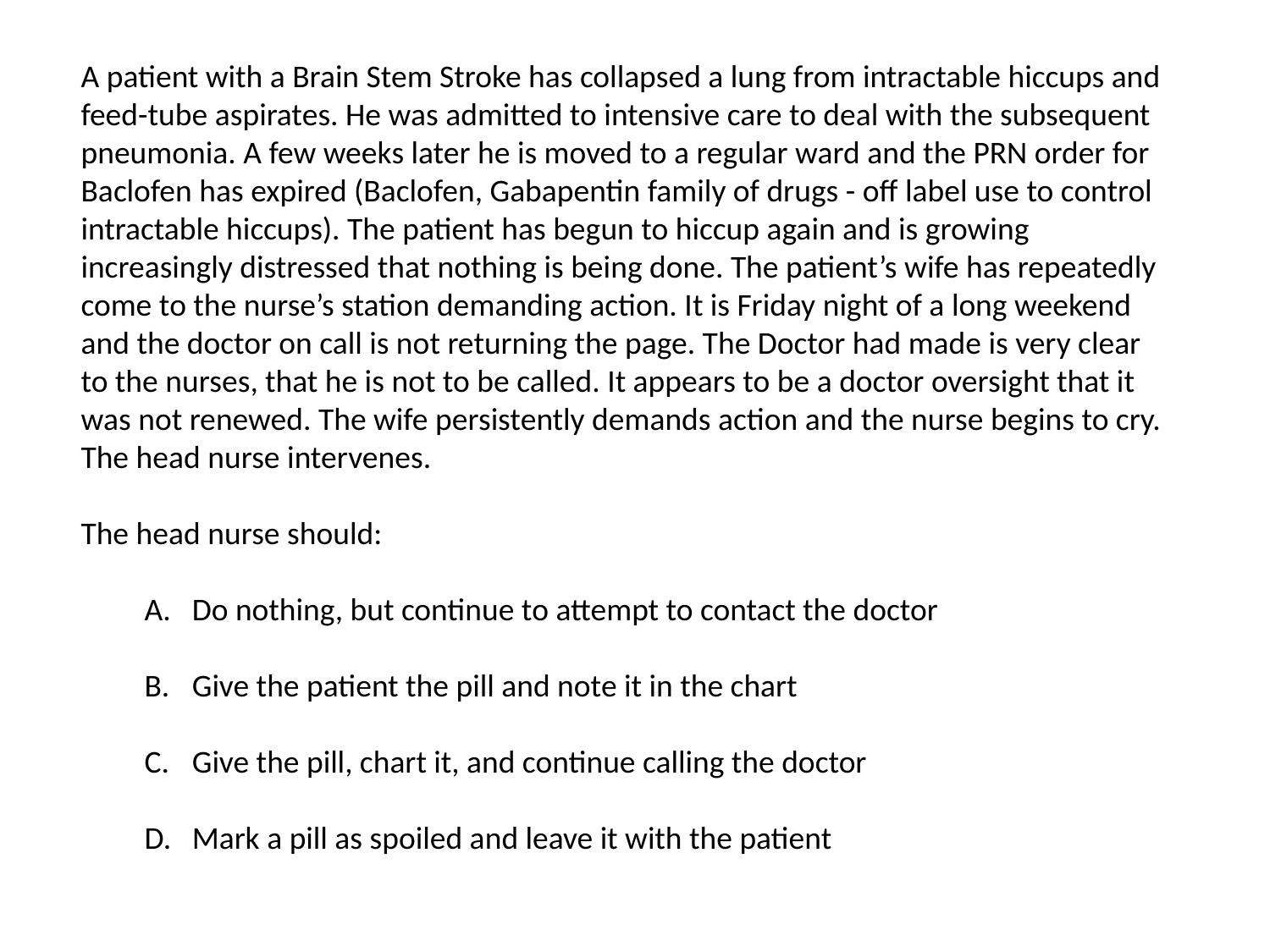

A patient with a Brain Stem Stroke has collapsed a lung from intractable hiccups and feed-tube aspirates. He was admitted to intensive care to deal with the subsequent pneumonia. A few weeks later he is moved to a regular ward and the PRN order for Baclofen has expired (Baclofen, Gabapentin family of drugs - off label use to control intractable hiccups). The patient has begun to hiccup again and is growing increasingly distressed that nothing is being done. The patient’s wife has repeatedly come to the nurse’s station demanding action. It is Friday night of a long weekend and the doctor on call is not returning the page. The Doctor had made is very clear to the nurses, that he is not to be called. It appears to be a doctor oversight that it was not renewed. The wife persistently demands action and the nurse begins to cry. The head nurse intervenes.

The head nurse should:

Do nothing, but continue to attempt to contact the doctor

Give the patient the pill and note it in the chart
Give the pill, chart it, and continue calling the doctor
Mark a pill as spoiled and leave it with the patient